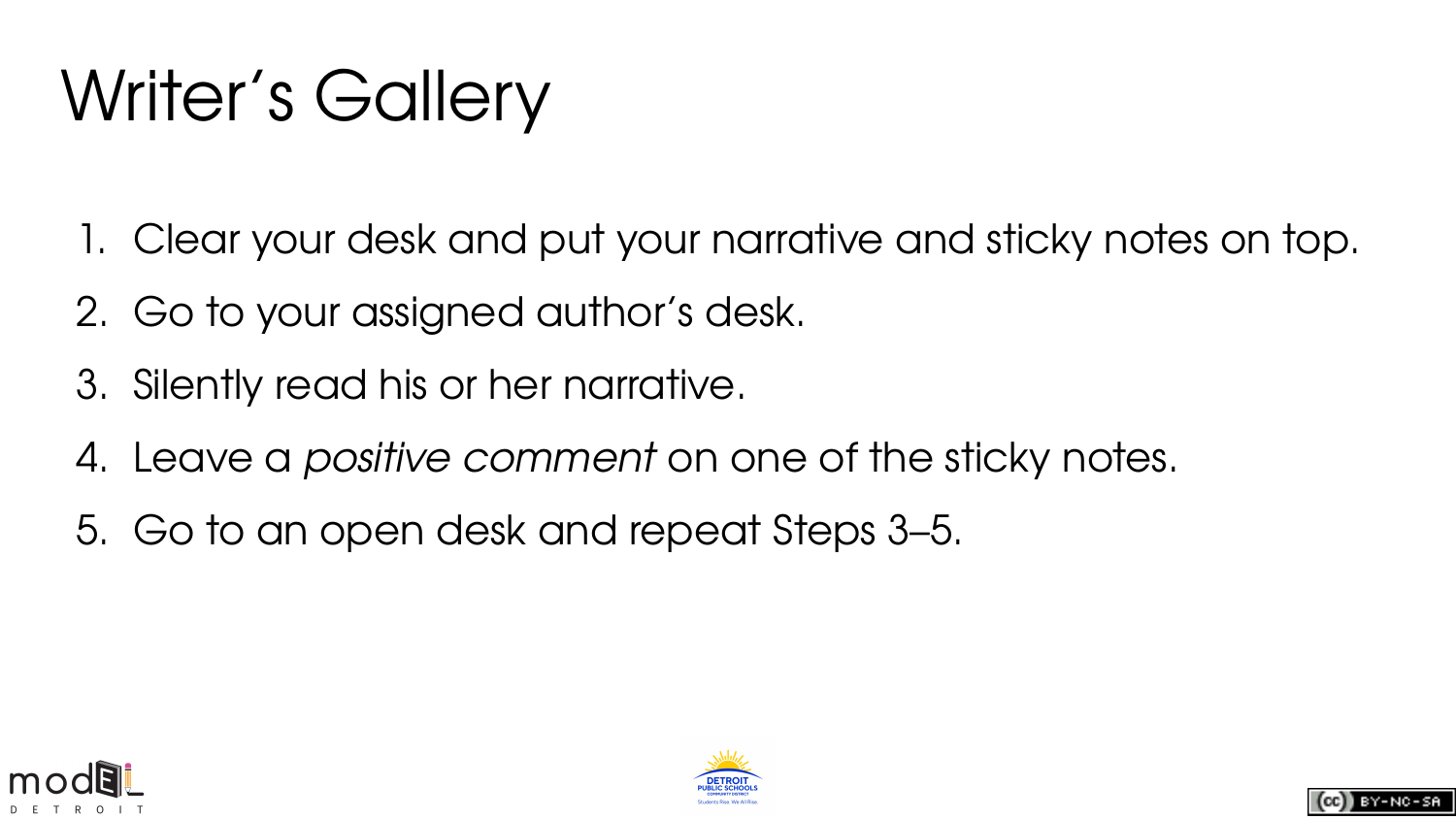

# Writer’s Gallery
Clear your desk and put your narrative and sticky notes on top.
Go to your assigned author’s desk.
Silently read his or her narrative.
Leave a positive comment on one of the sticky notes.
Go to an open desk and repeat Steps 3–5.